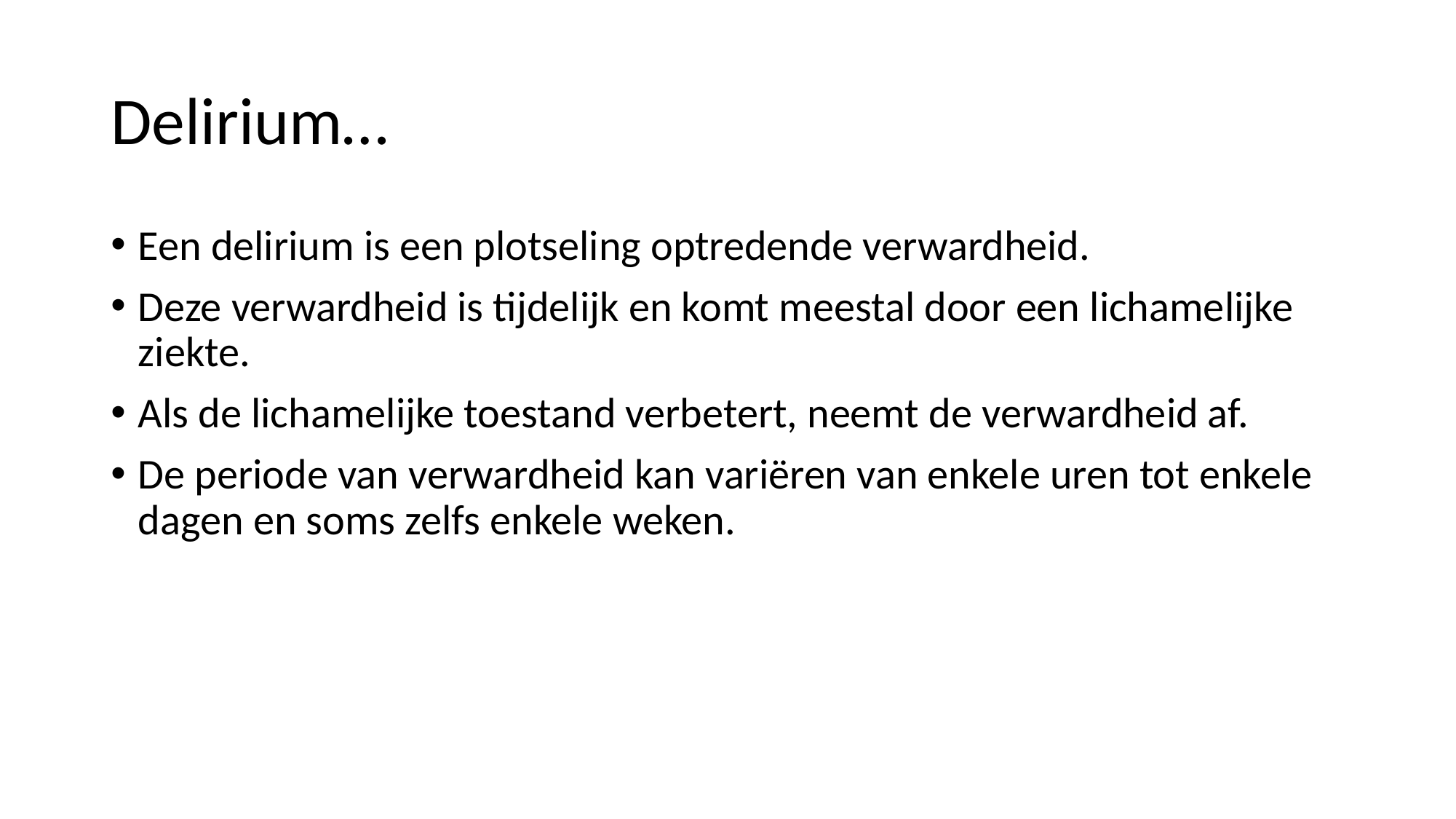

# Delirium…
Een delirium is een plotseling optredende verwardheid.
Deze verwardheid is tijdelijk en komt meestal door een lichamelijke ziekte.
Als de lichamelijke toestand verbetert, neemt de verwardheid af.
De periode van verwardheid kan variëren van enkele uren tot enkele dagen en soms zelfs enkele weken.